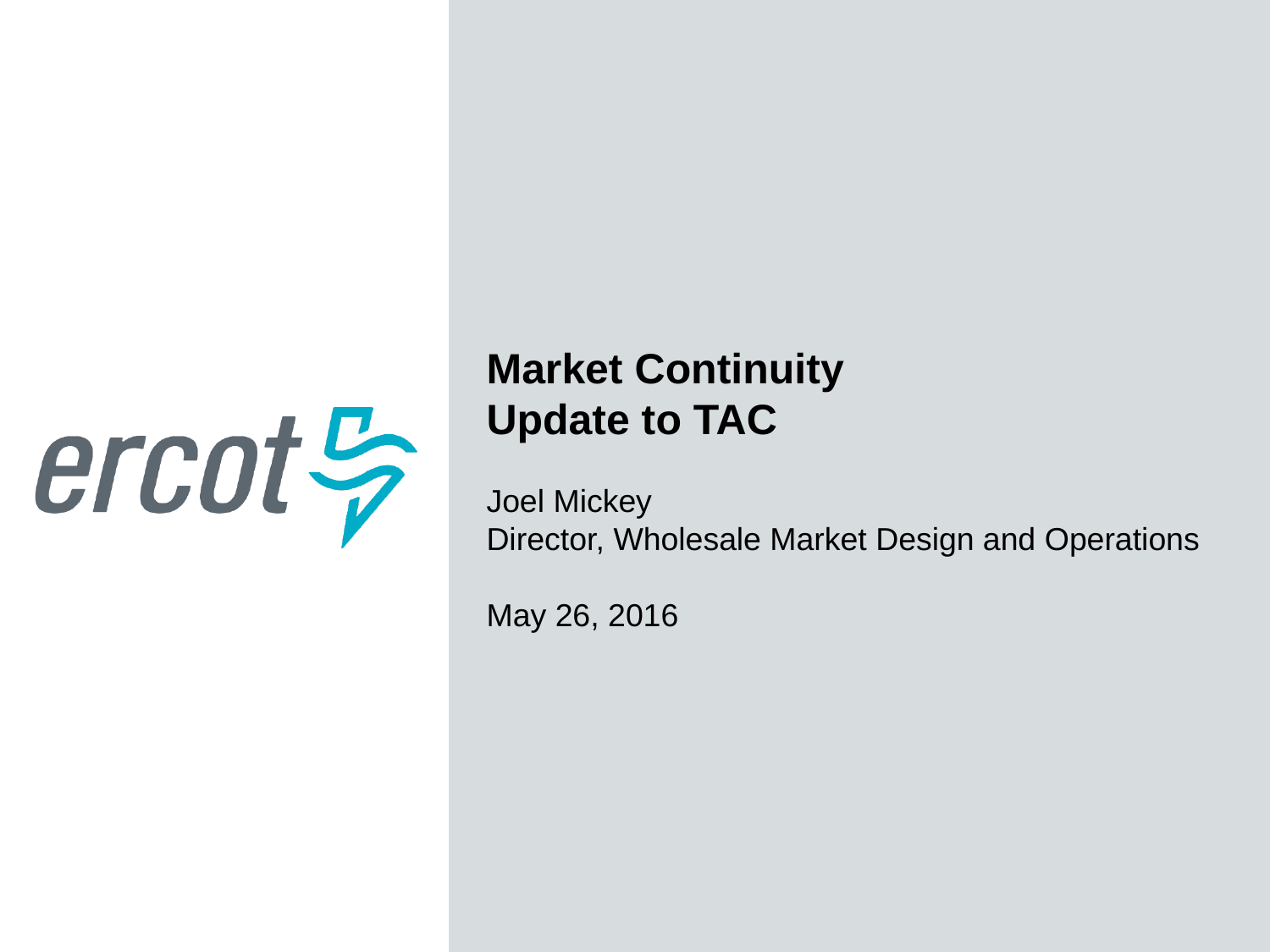

Market Continuity
Update to TAC

Joel Mickey
Director, Wholesale Market Design and Operations

May 26, 2016